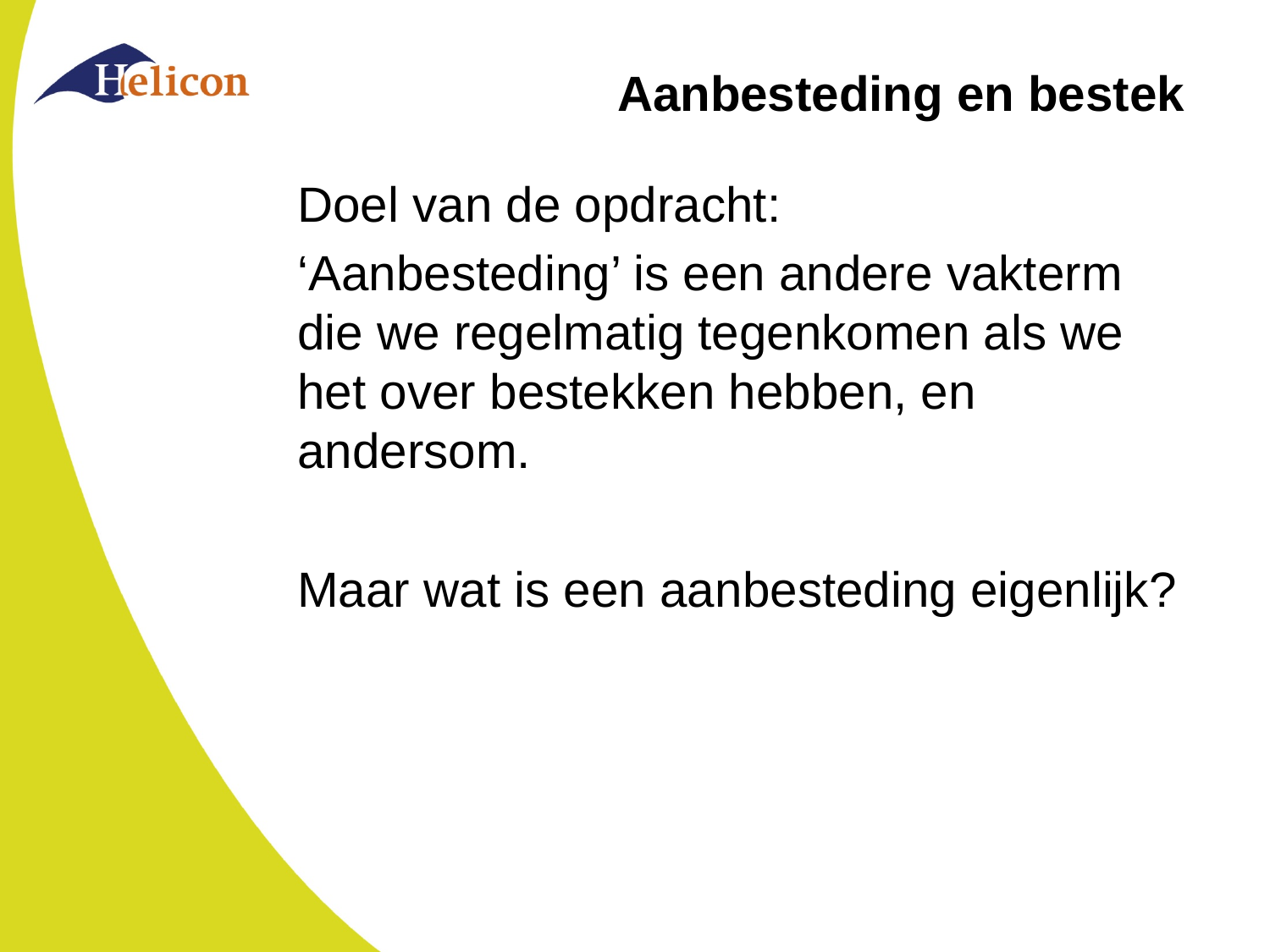

# Aanbesteding en bestek
Doel van de opdracht:
‘Aanbesteding’ is een andere vakterm die we regelmatig tegenkomen als we het over bestekken hebben, en andersom.

Maar wat is een aanbesteding eigenlijk?